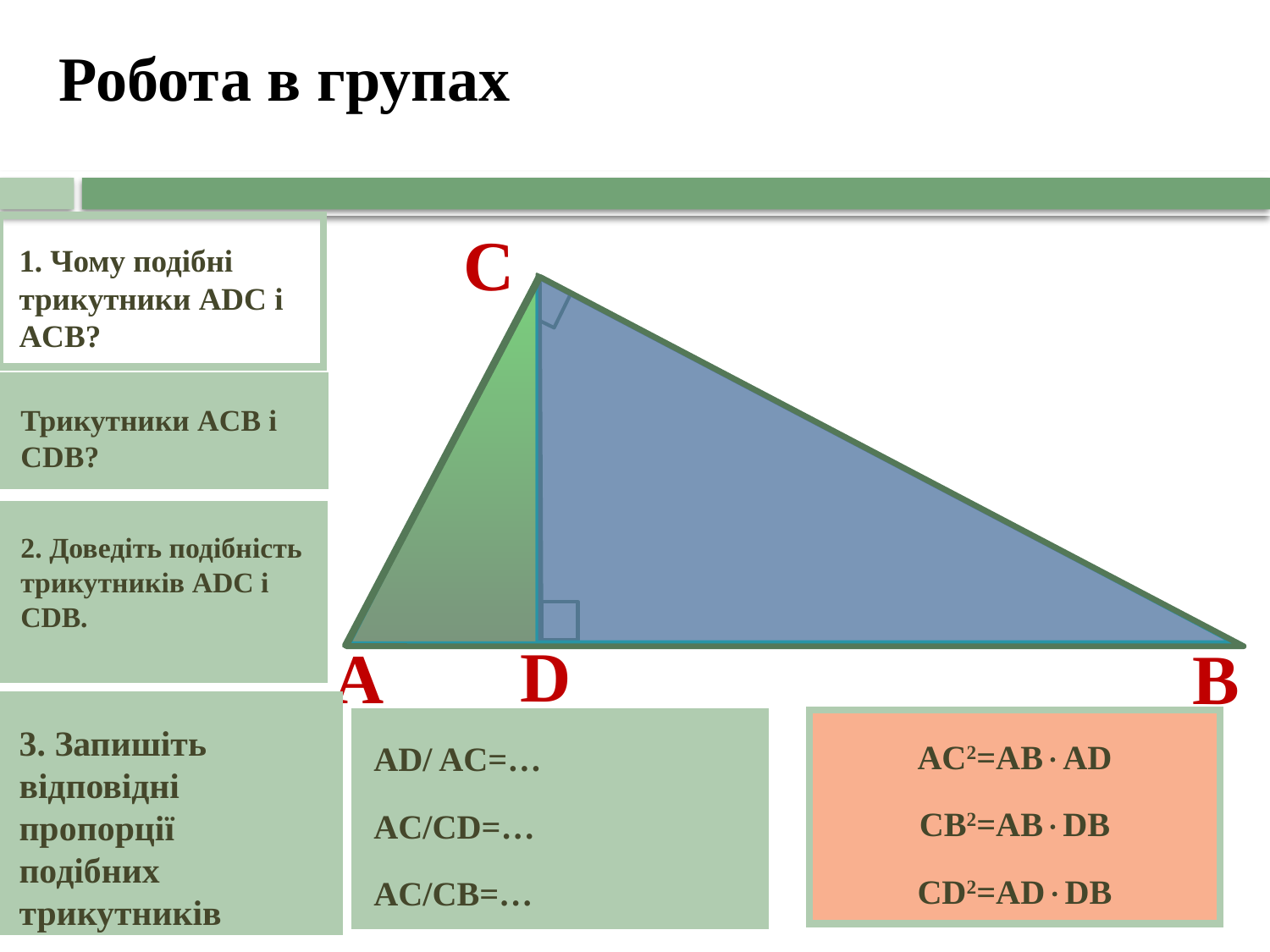

# Робота в групах
С
1. Чому подібні трикутники ADC і ACB?

Трикутники ACB і CDB?
2. Доведіть подібність трикутників ADC і CDB.
D
А
В
3. Запишіть відповідні пропорції подібних  трикутників
AC2=AB⋅AD
CB2=AB⋅DB
CD2=AD⋅DB

AD/ AC=…
AC/CD=…
AC/CB=…